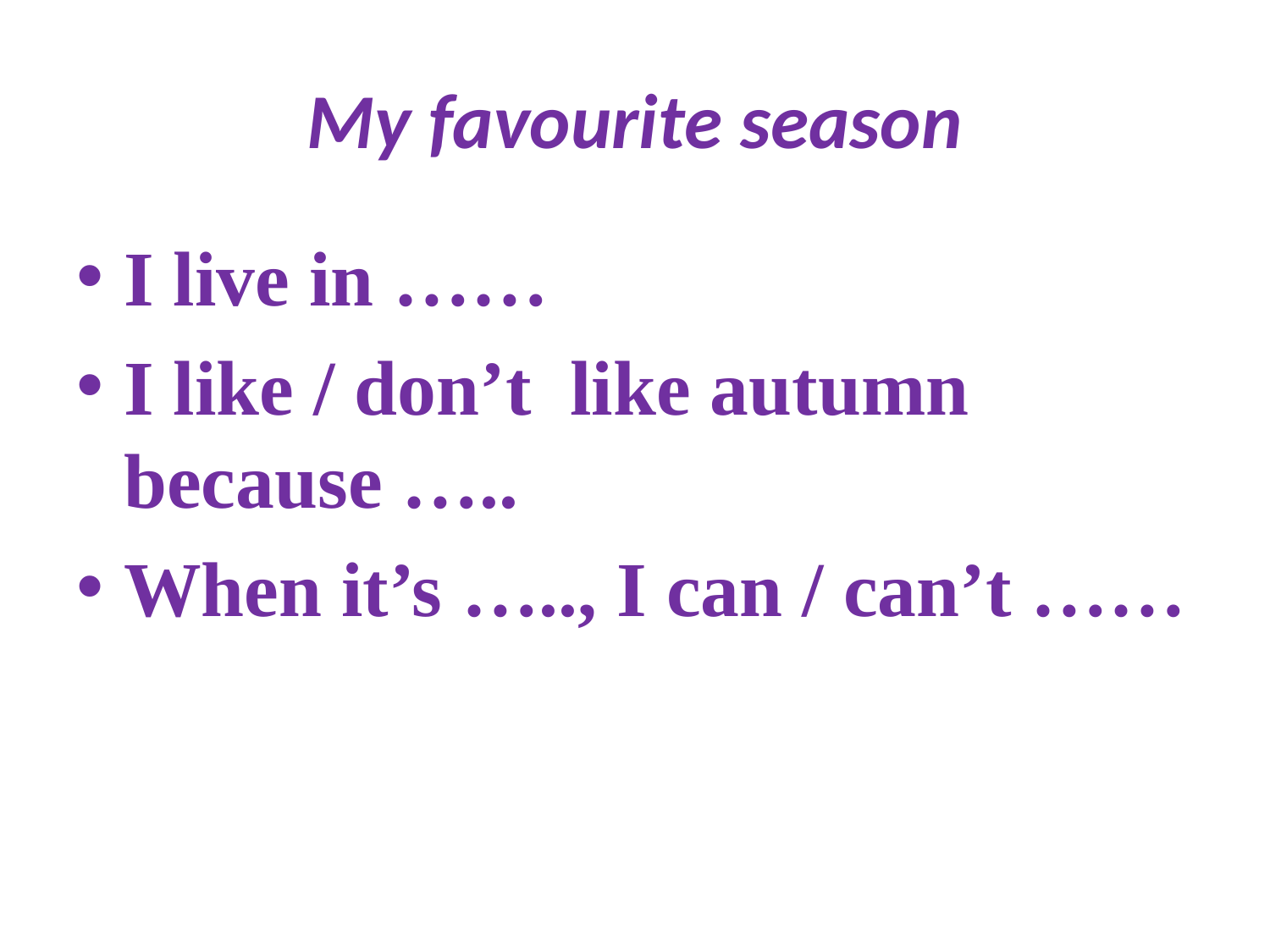

# My favourite season
I live in ……
I like / don’t  like autumn because …..
When it’s ….., I can / can’t ……